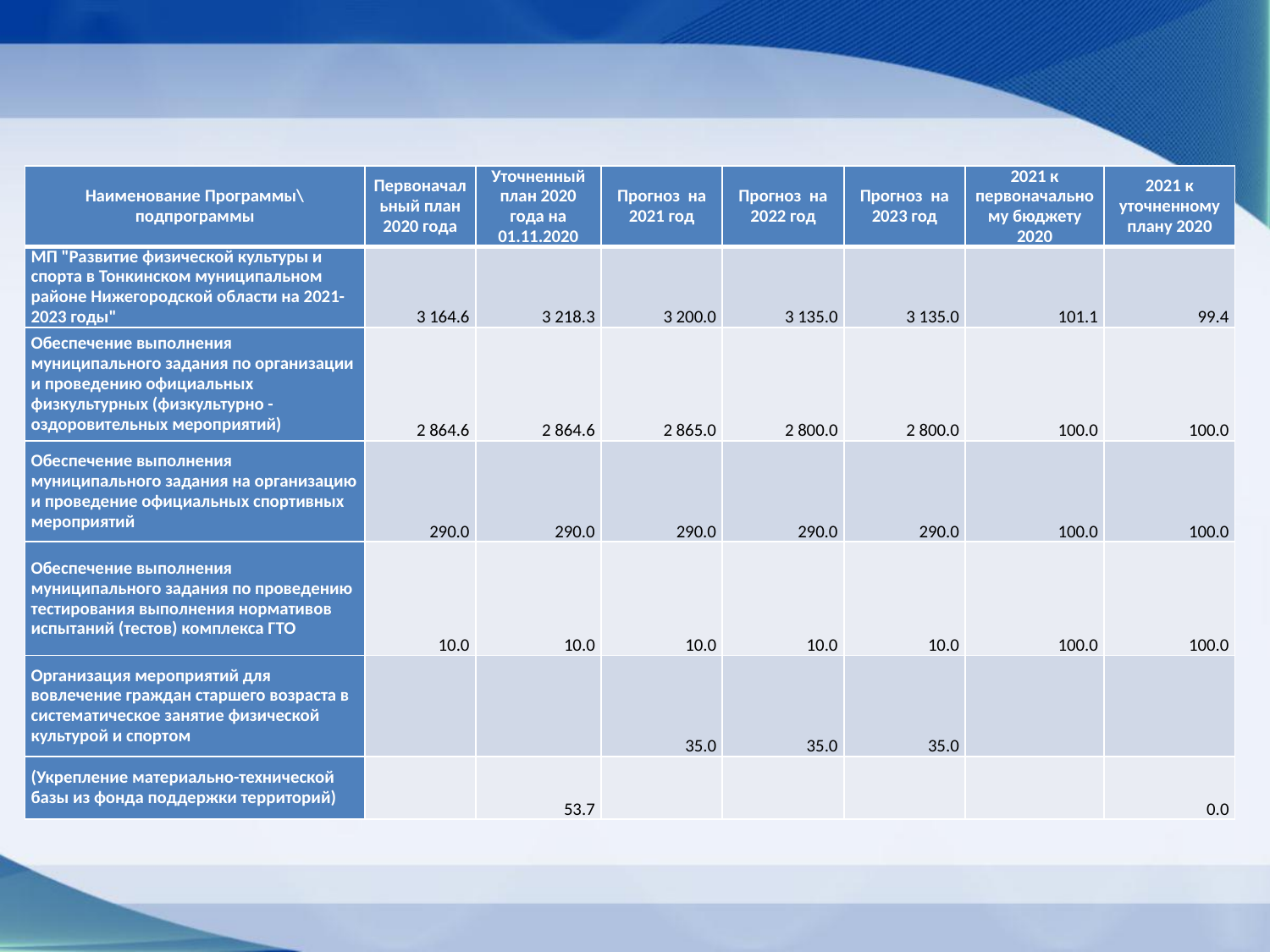

[unsupported chart]

| Наименование Программы\ подпрограммы | Первоначальный план 2020 года | Уточненный план 2020 года на 01.11.2020 | Прогноз на 2021 год | Прогноз на 2022 год | Прогноз на 2023 год | 2021 к первоначальному бюджету 2020 | 2021 к уточненному плану 2020 |
| --- | --- | --- | --- | --- | --- | --- | --- |
| МП "Развитие физической культуры и спорта в Тонкинском муниципальном районе Нижегородской области на 2021-2023 годы" | 3 164.6 | 3 218.3 | 3 200.0 | 3 135.0 | 3 135.0 | 101.1 | 99.4 |
| Обеспечение выполнения муниципального задания по организации и проведению официальных физкультурных (физкультурно - оздоровительных мероприятий) | 2 864.6 | 2 864.6 | 2 865.0 | 2 800.0 | 2 800.0 | 100.0 | 100.0 |
| Обеспечение выполнения муниципального задания на организацию и проведение официальных спортивных мероприятий | 290.0 | 290.0 | 290.0 | 290.0 | 290.0 | 100.0 | 100.0 |
| Обеспечение выполнения муниципального задания по проведению тестирования выполнения нормативов испытаний (тестов) комплекса ГТО | 10.0 | 10.0 | 10.0 | 10.0 | 10.0 | 100.0 | 100.0 |
| Организация мероприятий для вовлечение граждан старшего возраста в систематическое занятие физической культурой и спортом |  |  | 35.0 | 35.0 | 35.0 |  |  |
| (Укрепление материально-технической базы из фонда поддержки территорий) |  | 53.7 |  |  |  |  | 0.0 |